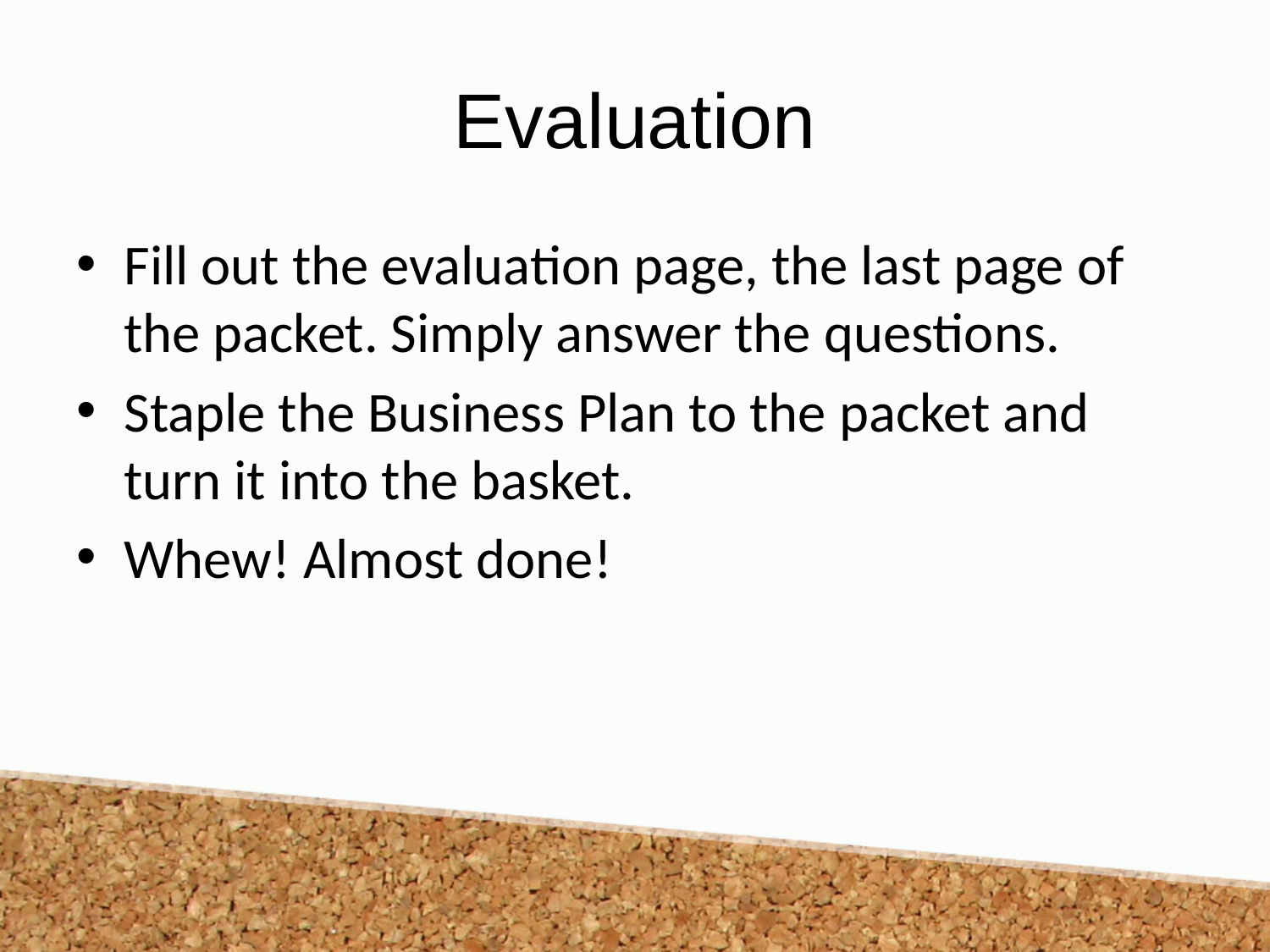

# Evaluation
Fill out the evaluation page, the last page of the packet. Simply answer the questions.
Staple the Business Plan to the packet and turn it into the basket.
Whew! Almost done!